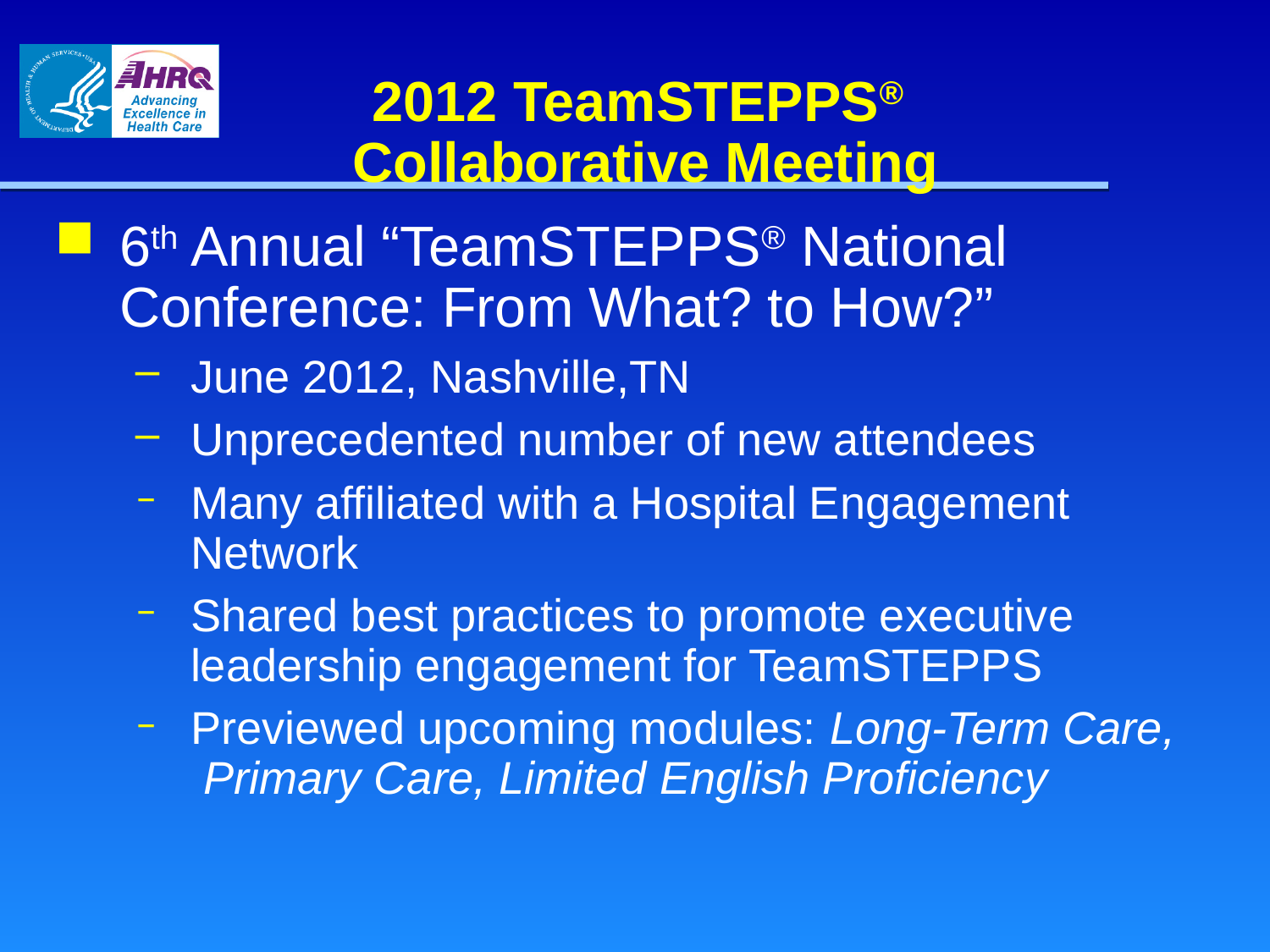

# 2012 TeamSTEPPS® Collaborative Meeting
6th Annual “TeamSTEPPS® National Conference: From What? to How?”
June 2012, Nashville,TN
Unprecedented number of new attendees
Many affiliated with a Hospital Engagement Network
Shared best practices to promote executive leadership engagement for TeamSTEPPS
Previewed upcoming modules: Long-Term Care,  Primary Care, Limited English Proficiency